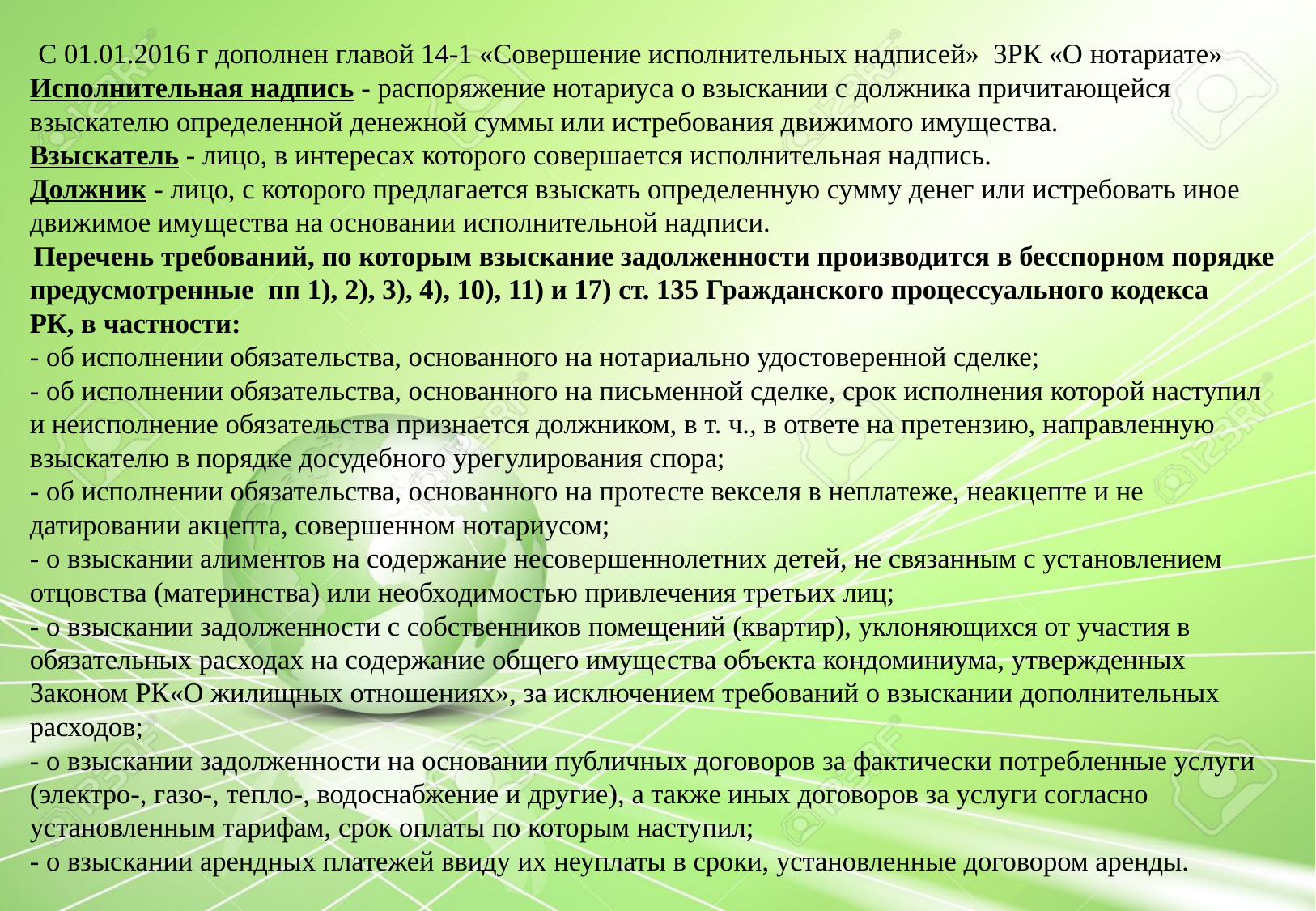

С 01.01.2016 г дополнен главой 14-1 «Совершение исполнительных надписей»  ЗРК «О нотариате»
Исполнительная надпись - распоряжение нотариуса о взыскании с должника причитающейся взыскателю определенной денежной суммы или истребования движимого имущества.
Взыскатель - лицо, в интересах которого совершается исполнительная надпись.
Должник - лицо, с которого предлагается взыскать определенную сумму денег или истребовать иное движимое имущества на основании исполнительной надписи.
Перечень требований, по которым взыскание задолженности производится в бесспорном порядке
предусмотренные  пп 1), 2), 3), 4), 10), 11) и 17) ст. 135 Гражданского процессуального кодекса РК, в частности:
- об исполнении обязательства, основанного на нотариально удостоверенной сделке;
- об исполнении обязательства, основанного на письменной сделке, срок исполнения которой наступил и неисполнение обязательства признается должником, в т. ч., в ответе на претензию, направленную взыскателю в порядке досудебного урегулирования спора;
- об исполнении обязательства, основанного на протесте векселя в неплатеже, неакцепте и не датировании акцепта, совершенном нотариусом;
- о взыскании алиментов на содержание несовершеннолетних детей, не связанным с установлением отцовства (материнства) или необходимостью привлечения третьих лиц;
- о взыскании задолженности с собственников помещений (квартир), уклоняющихся от участия в обязательных расходах на содержание общего имущества объекта кондоминиума, утвержденных Законом РК«О жилищных отношениях», за исключением требований о взыскании дополнительных расходов;
- о взыскании задолженности на основании публичных договоров за фактически потребленные услуги (электро-, газо-, тепло-, водоснабжение и другие), а также иных договоров за услуги согласно установленным тарифам, срок оплаты по которым наступил;
- о взыскании арендных платежей ввиду их неуплаты в сроки, установленные договором аренды.